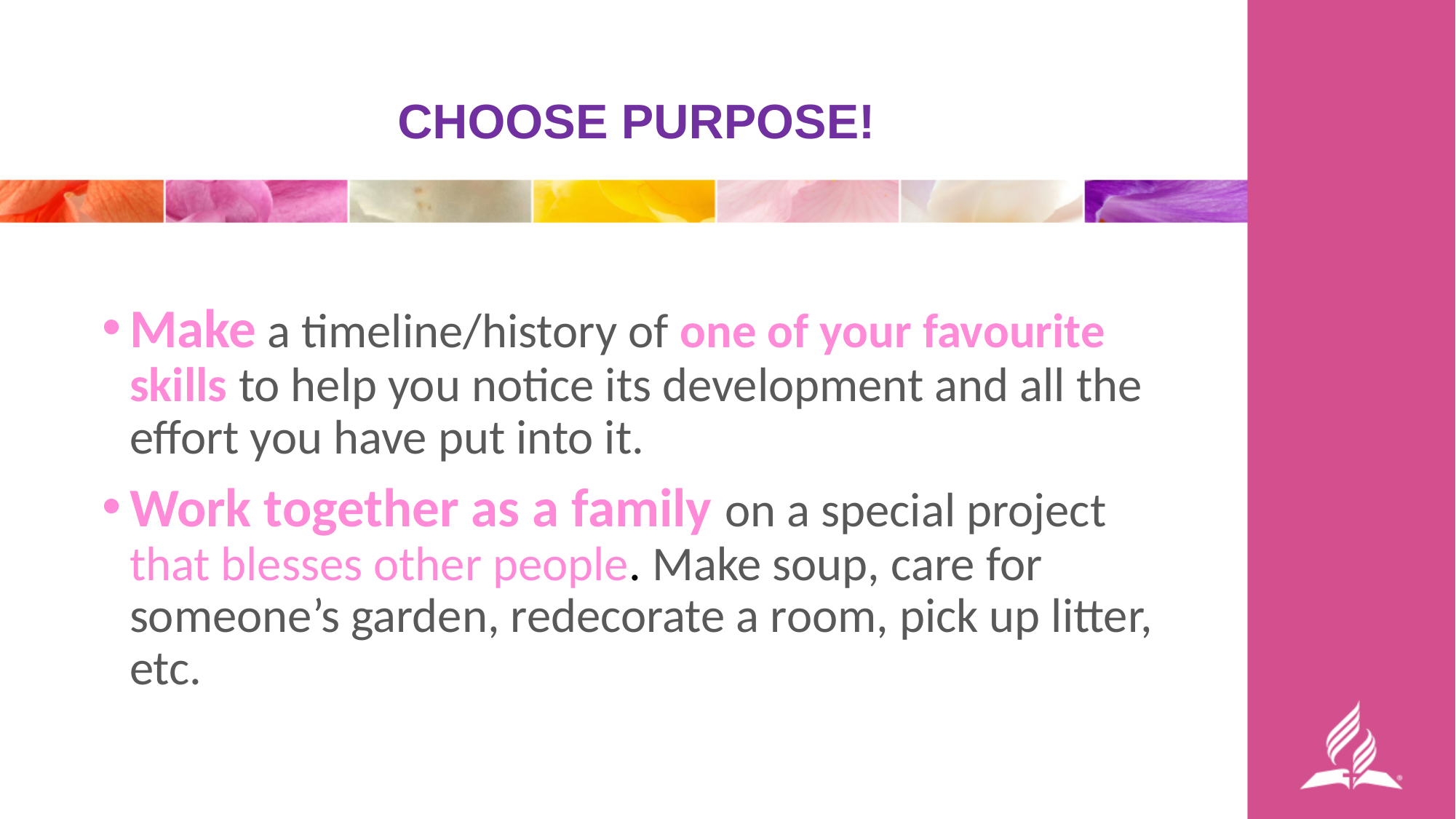

# CHOOSE PURPOSE!
Make a timeline/history of one of your favourite skills to help you notice its development and all the effort you have put into it.
Work together as a family on a special project that blesses other people. Make soup, care for someone’s garden, redecorate a room, pick up litter, etc.